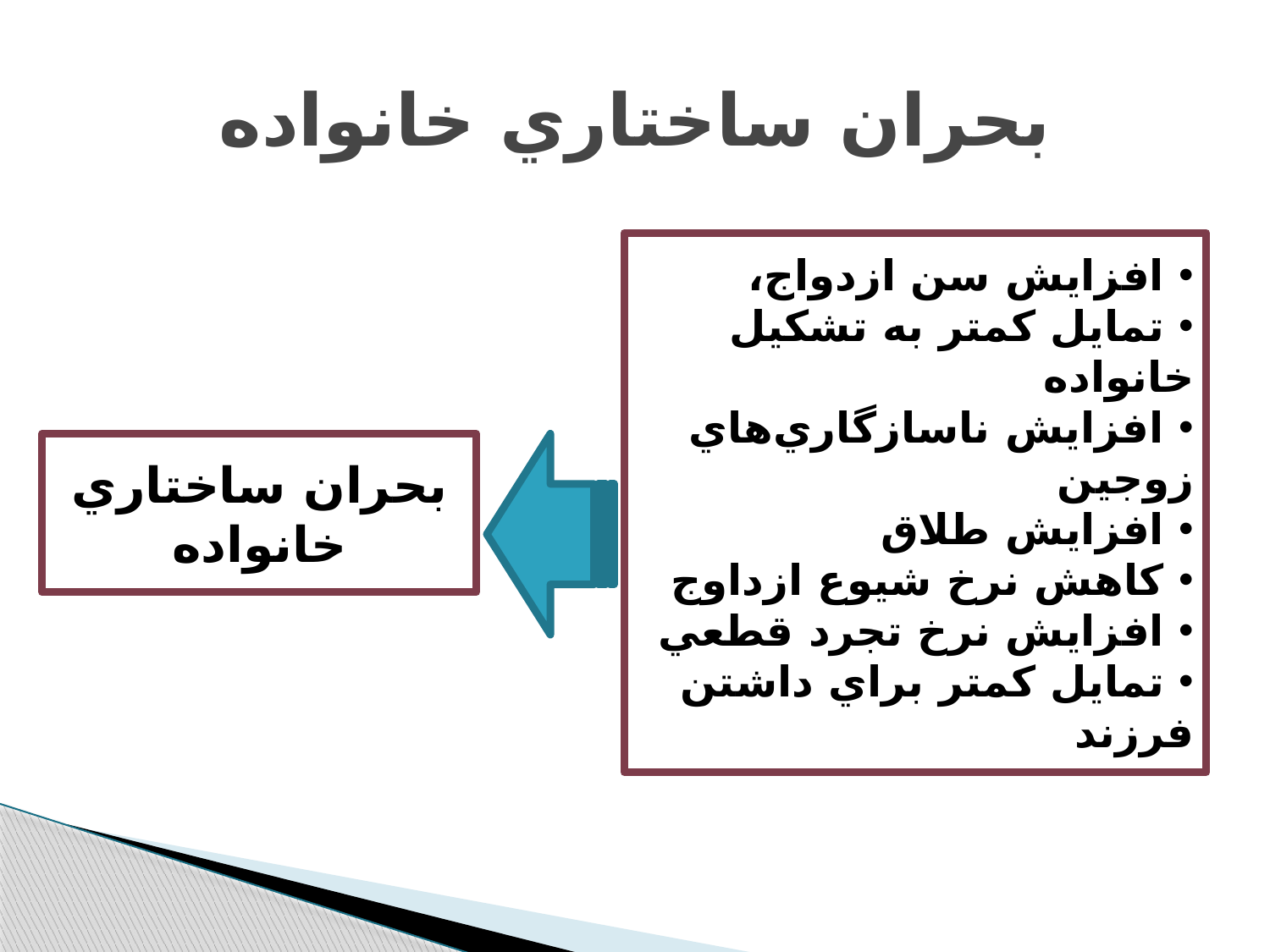

# بحران ساختاري خانواده
 افزايش سن ازدواج،
 تمايل كمتر به تشكيل خانواده
 افزايش ناسازگاري‌هاي زوجين
 افزايش طلاق
 كاهش نرخ شيوع ازداوج
 افزايش نرخ تجرد قطعي
 تمايل كمتر براي داشتن فرزند
بحران ساختاري خانواده